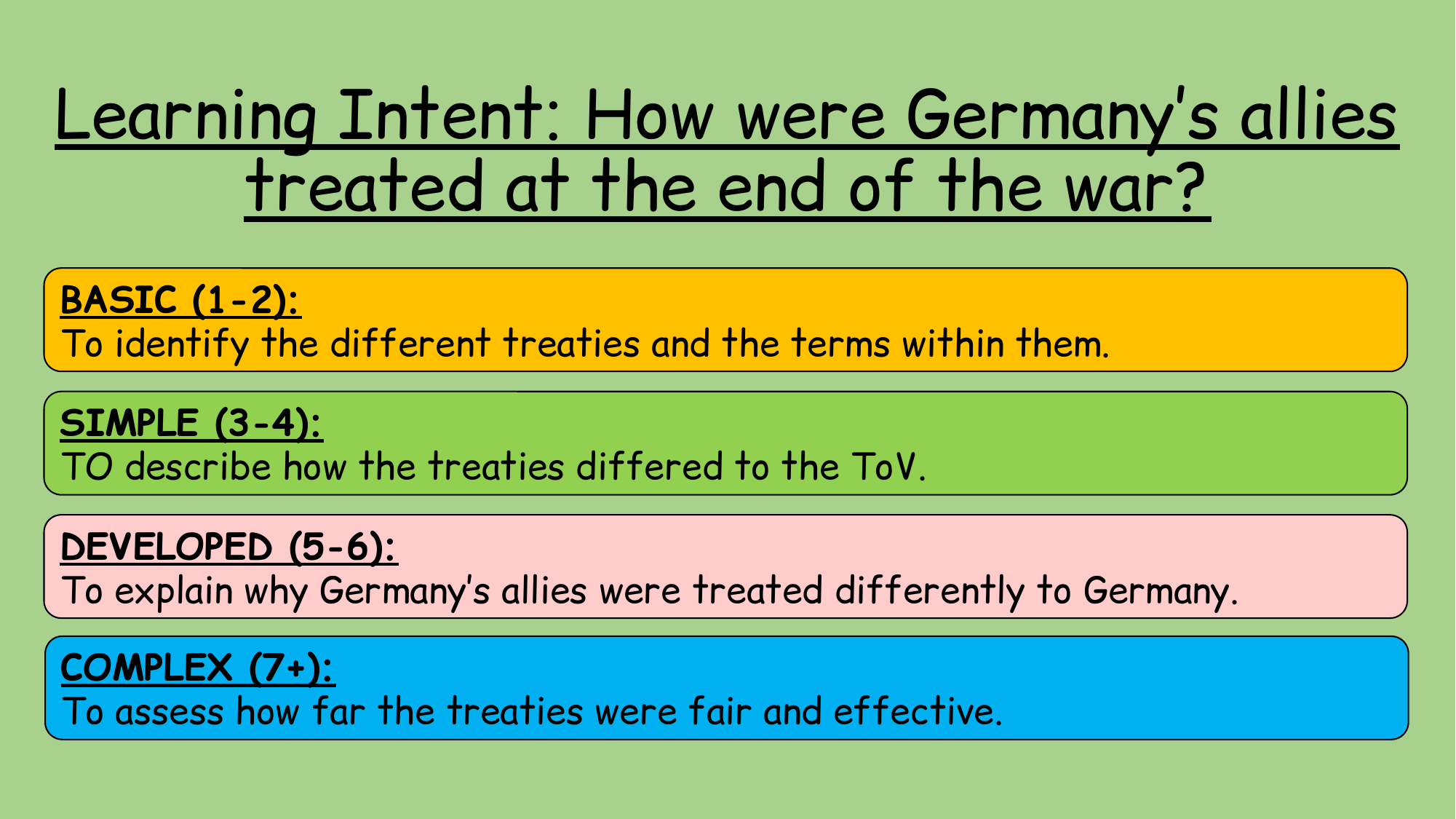

# Learning Intent: How were Germany’s allies treated at the end of the war?
BASIC (1-2):
To identify the different treaties and the terms within them.
SIMPLE (3-4):
TO describe how the treaties differed to the ToV.
DEVELOPED (5-6):
To explain why Germany’s allies were treated differently to Germany.
COMPLEX (7+):
To assess how far the treaties were fair and effective.